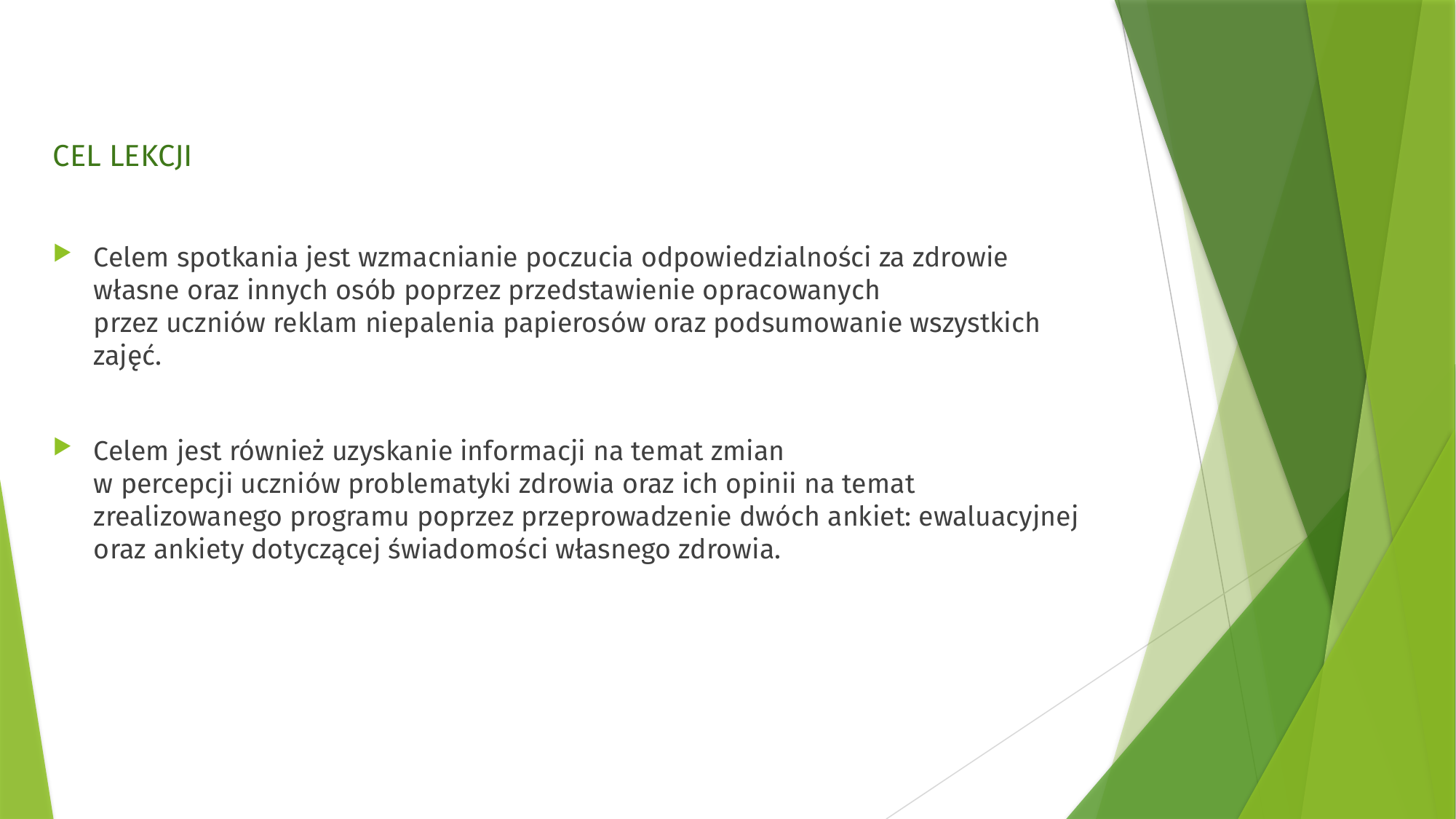

CEL LEKCJI

Celem spotkania jest wzmacnianie poczucia odpowiedzialności za zdrowie
własne oraz innych osób poprzez przedstawienie opracowanych
przez uczniów reklam niepalenia papierosów oraz podsumowanie wszystkich zajęć.

Celem jest również uzyskanie informacji na temat zmian
w percepcji uczniów problematyki zdrowia oraz ich opinii na temat zrealizowanego programu poprzez przeprowadzenie dwóch ankiet: ewaluacyjnej oraz ankiety dotyczącej świadomości własnego zdrowia.